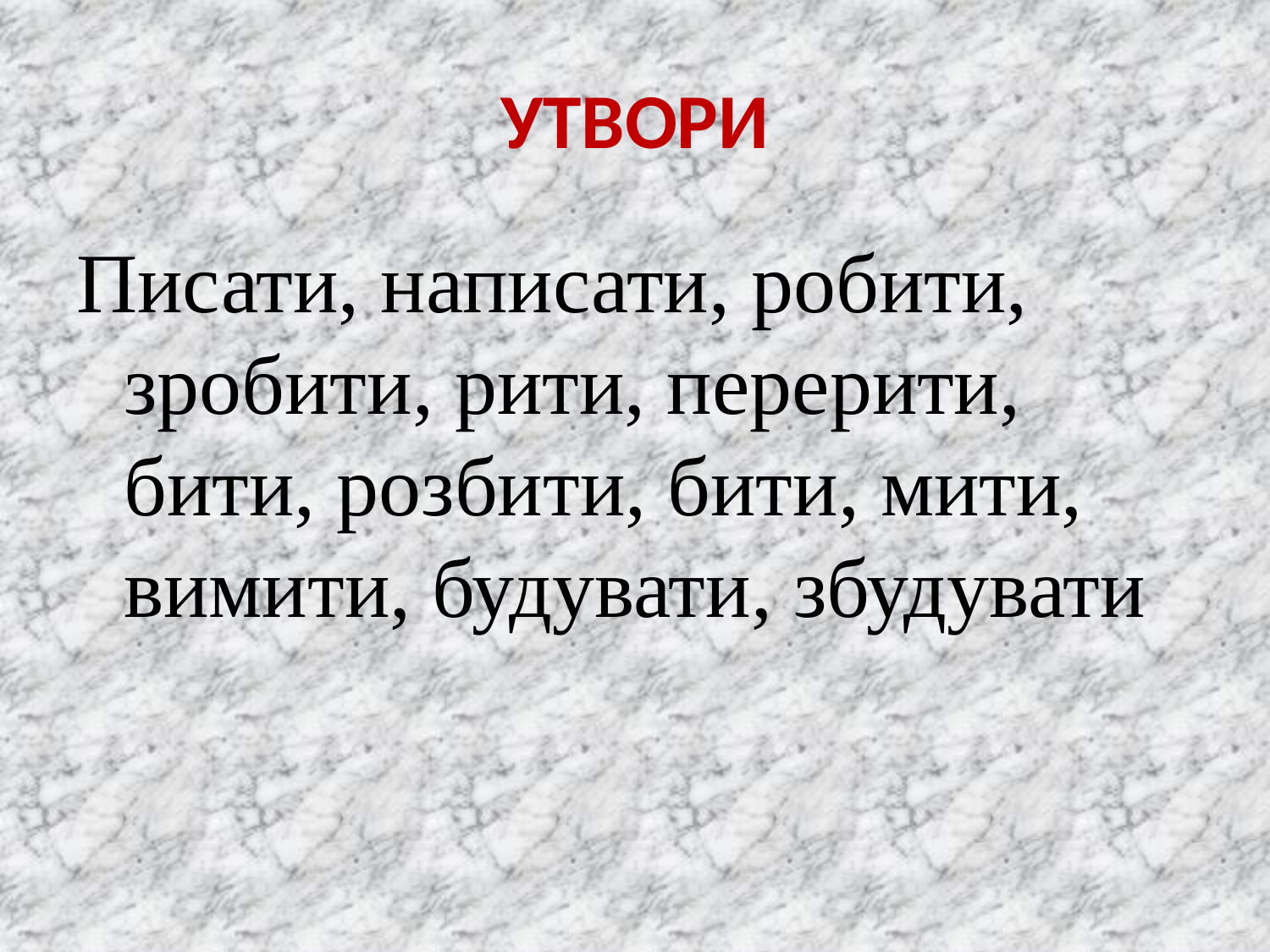

# УТВОРИ
Писати, написати, робити, зробити, рити, перерити, бити, розбити, бити, мити, вимити, будувати, збудувати